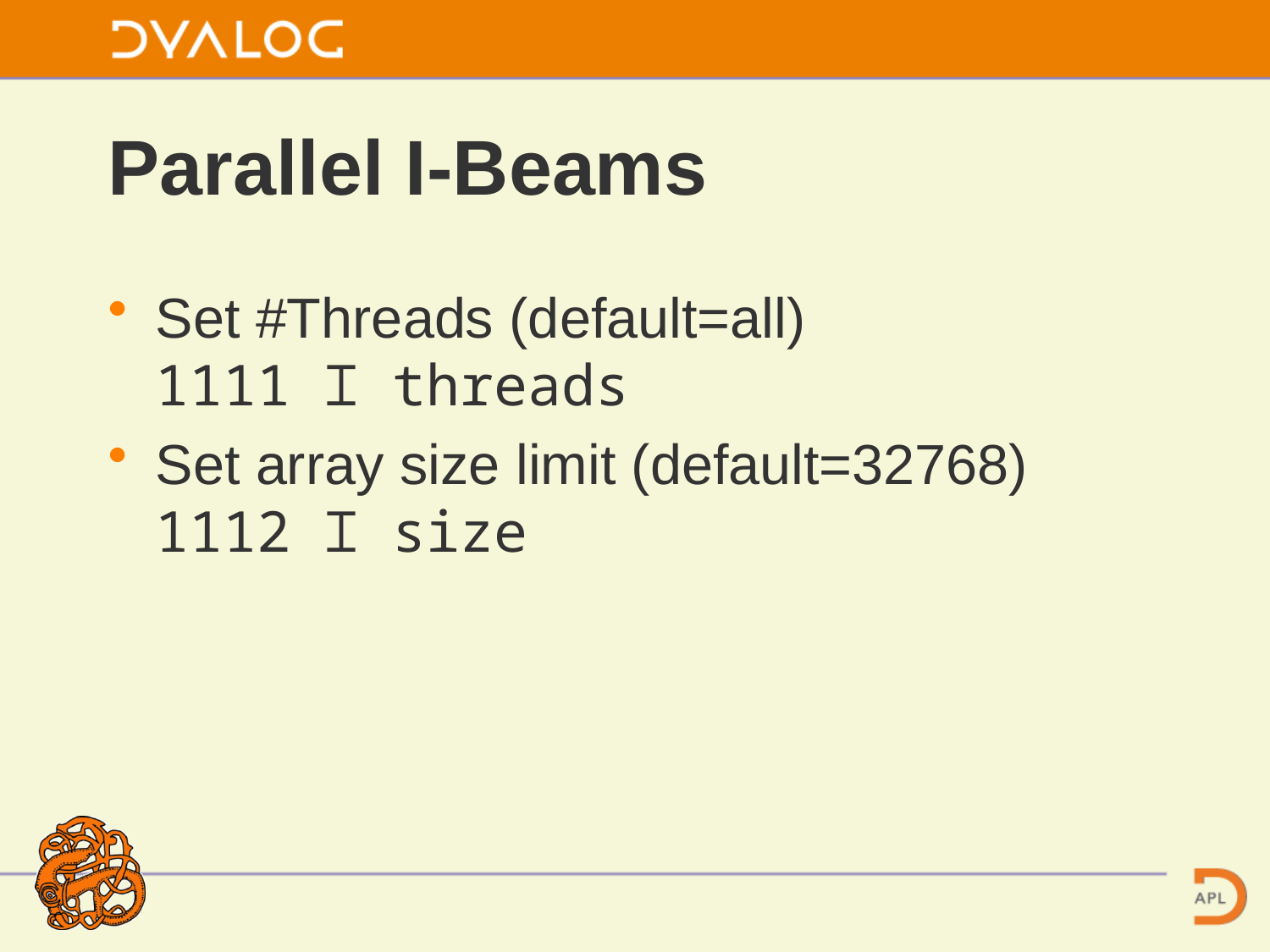

# Parallel I-Beams
Set #Threads (default=all)
1111 ⌶ threads
Set array size limit (default=32768)
1112 ⌶ size